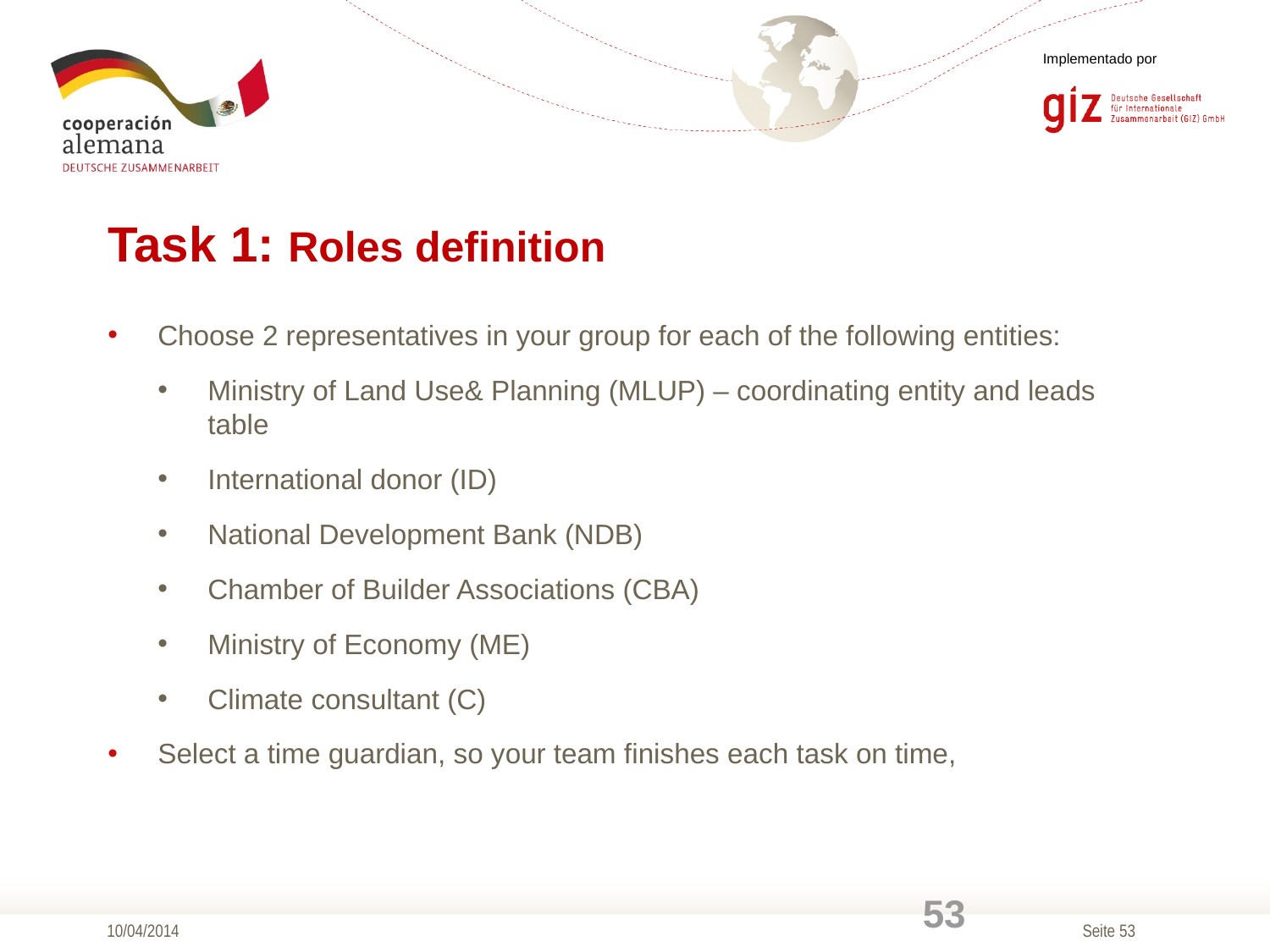

# Task 1: Roles definition
Choose 2 representatives in your group for each of the following entities:
Ministry of Land Use& Planning (MLUP) – coordinating entity and leads table
International donor (ID)
National Development Bank (NDB)
Chamber of Builder Associations (CBA)
Ministry of Economy (ME)
Climate consultant (C)
Select a time guardian, so your team finishes each task on time,

53
10/04/2014